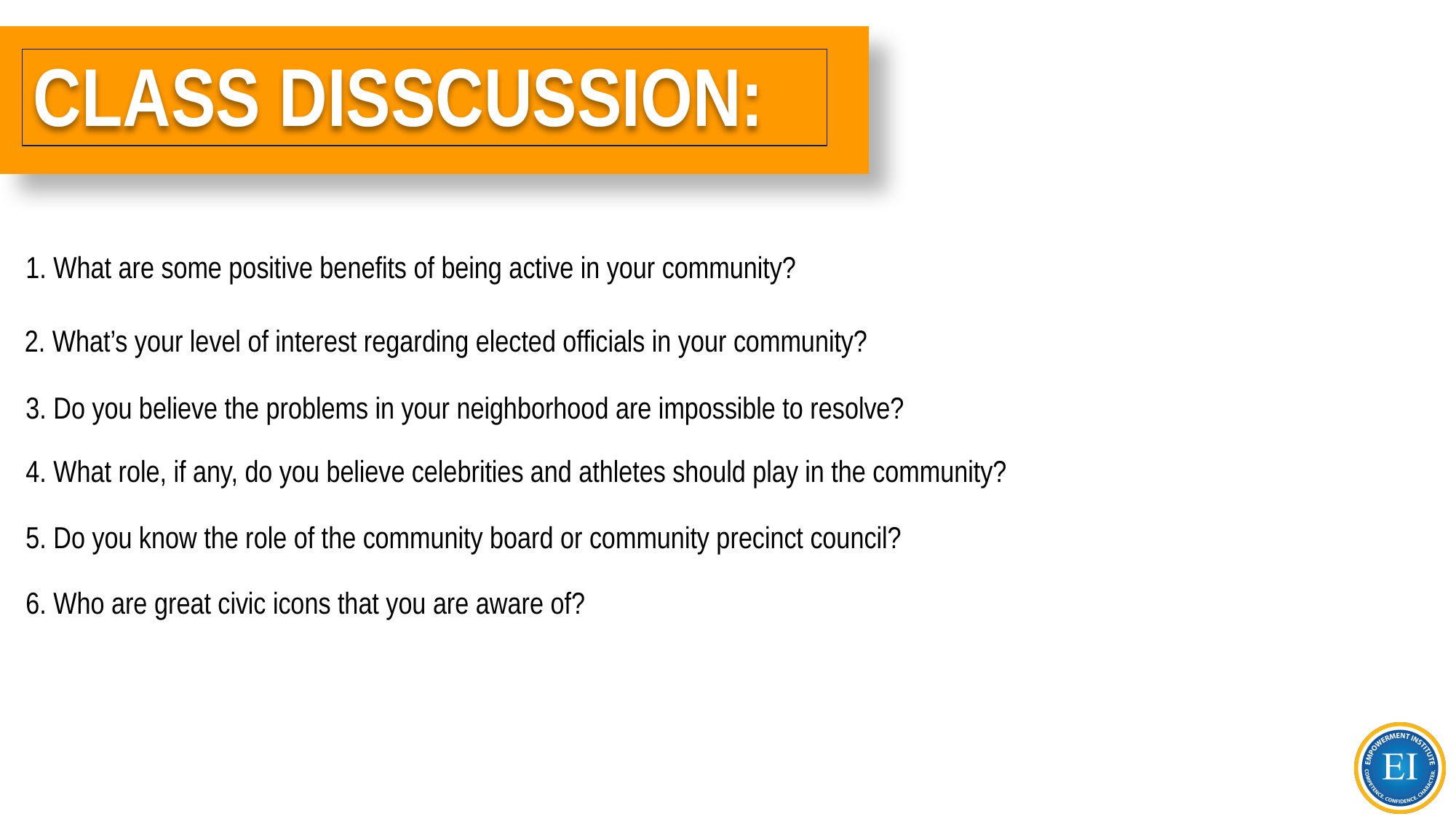

# CLASS DISSCUSSION:

1. What are some positive benefits of being active in your community?
2. What’s your level of interest regarding elected officials in your community?
3. Do you believe the problems in your neighborhood are impossible to resolve?
4. What role, if any, do you believe celebrities and athletes should play in the community?
5. Do you know the role of the community board or community precinct council?
6. Who are great civic icons that you are aware of?